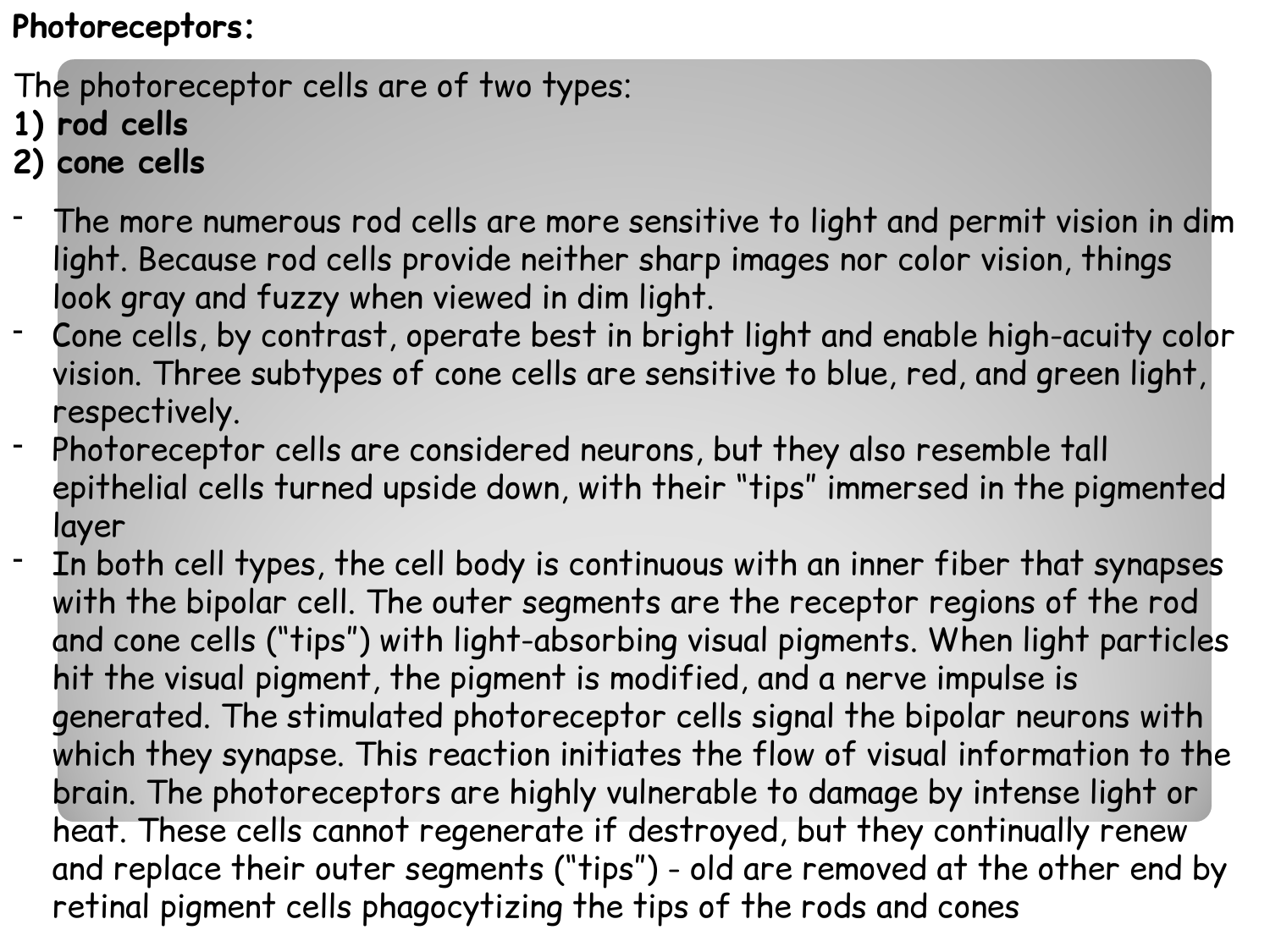

Photoreceptors:
The photoreceptor cells are of two types:
1) rod cells
2) cone cells

The more numerous rod cells are more sensitive to light and permit vision in dim light. Because rod cells provide neither sharp images nor color vision, things look gray and fuzzy when viewed in dim light.
Cone cells, by contrast, operate best in bright light and enable high-acuity color vision. Three subtypes of cone cells are sensitive to blue, red, and green light, respectively.
Photoreceptor cells are considered neurons, but they also resemble tall epithelial cells turned upside down, with their “tips” immersed in the pigmented layer
In both cell types, the cell body is continuous with an inner fiber that synapses with the bipolar cell. The outer segments are the receptor regions of the rod and cone cells (“tips”) with light-absorbing visual pigments. When light particles hit the visual pigment, the pigment is modified, and a nerve impulse is generated. The stimulated photoreceptor cells signal the bipolar neurons with which they synapse. This reaction initiates the flow of visual information to the brain. The photoreceptors are highly vulnerable to damage by intense light or heat. These cells cannot regenerate if destroyed, but they continually renew and replace their outer segments (“tips”) - old are removed at the other end by retinal pigment cells phagocytizing the tips of the rods and cones